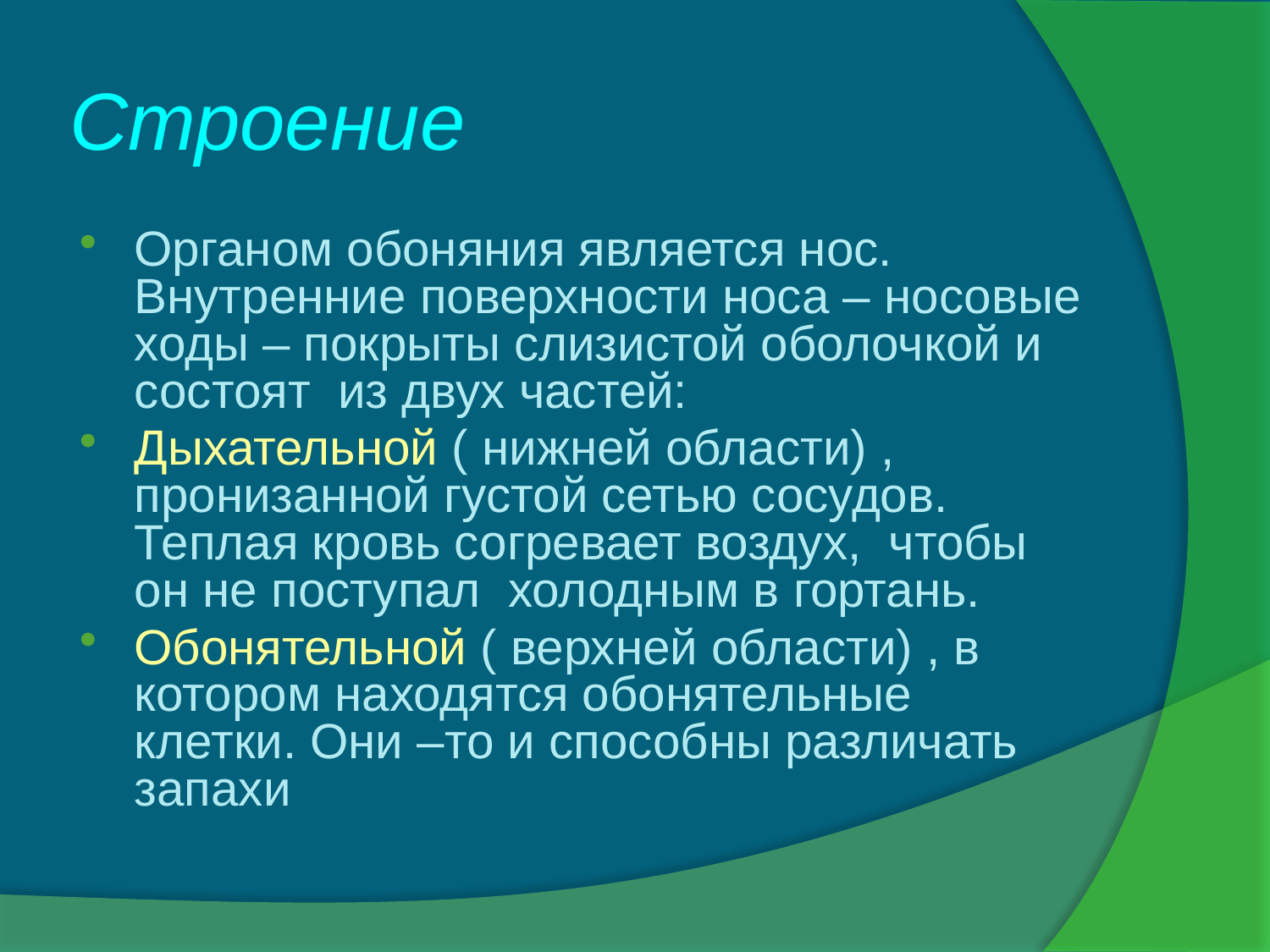

# Строение
Органом обоняния является нос. Внутренние поверхности носа – носовые ходы – покрыты слизистой оболочкой и состоят  из двух частей:
Дыхательной ( нижней области) , пронизанной густой сетью сосудов. Теплая кровь согревает воздух,  чтобы он не поступал  холодным в гортань.
Обонятельной ( верхней области) , в котором находятся обонятельные клетки. Они –то и способны различать запахи